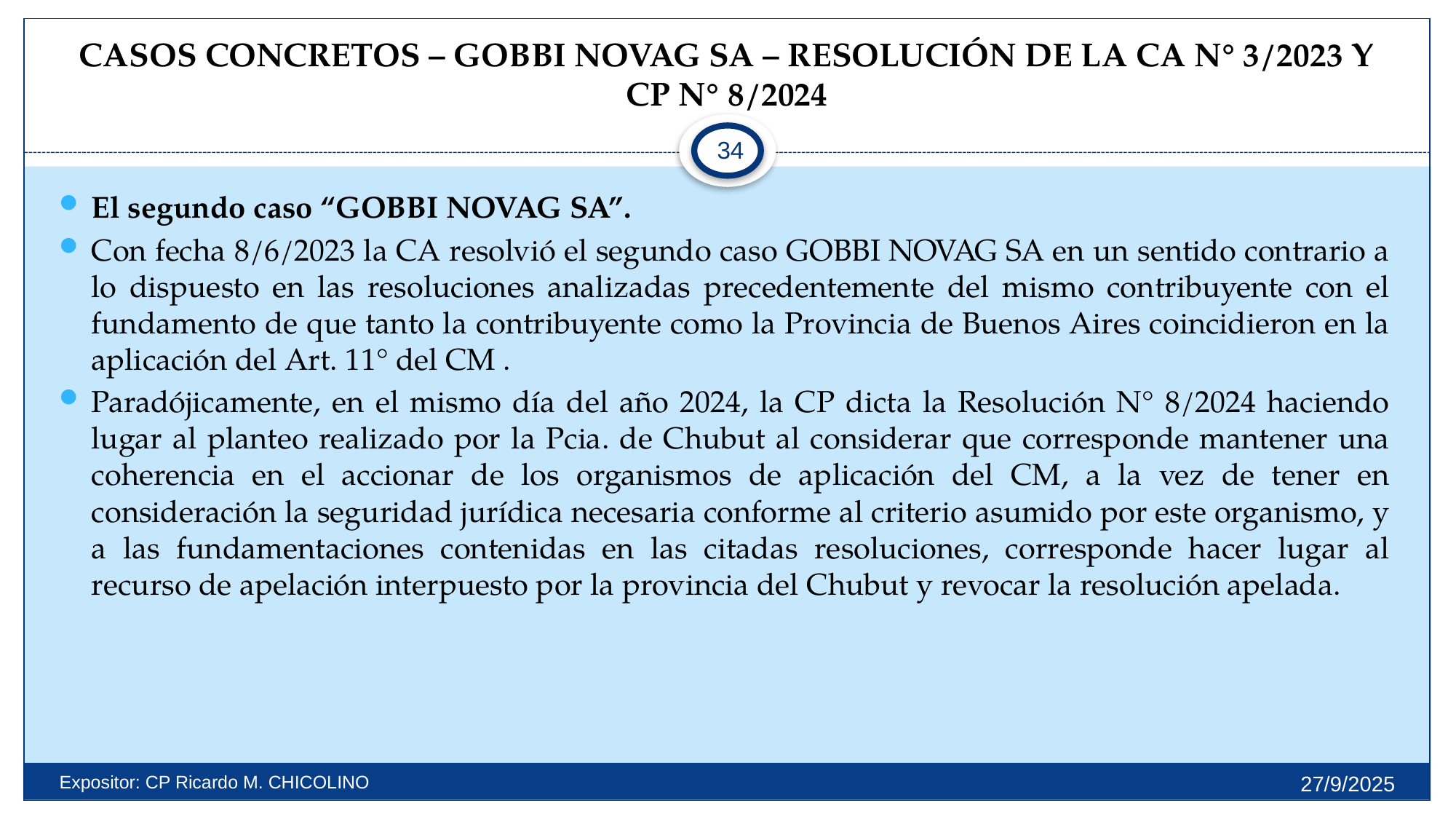

# CASOS CONCRETOS – GOBBI NOVAG SA – RESOLUCIÓN DE LA CA N° 3/2023 Y CP N° 8/2024
34
El segundo caso “GOBBI NOVAG SA”.
Con fecha 8/6/2023 la CA resolvió el segundo caso GOBBI NOVAG SA en un sentido contrario a lo dispuesto en las resoluciones analizadas precedentemente del mismo contribuyente con el fundamento de que tanto la contribuyente como la Provincia de Buenos Aires coincidieron en la aplicación del Art. 11° del CM .
Paradójicamente, en el mismo día del año 2024, la CP dicta la Resolución N° 8/2024 haciendo lugar al planteo realizado por la Pcia. de Chubut al considerar que corresponde mantener una coherencia en el accionar de los organismos de aplicación del CM, a la vez de tener en consideración la seguridad jurídica necesaria conforme al criterio asumido por este organismo, y a las fundamentaciones contenidas en las citadas resoluciones, corresponde hacer lugar al recurso de apelación interpuesto por la provincia del Chubut y revocar la resolución apelada.

27/9/2025
Expositor: CP Ricardo M. CHICOLINO